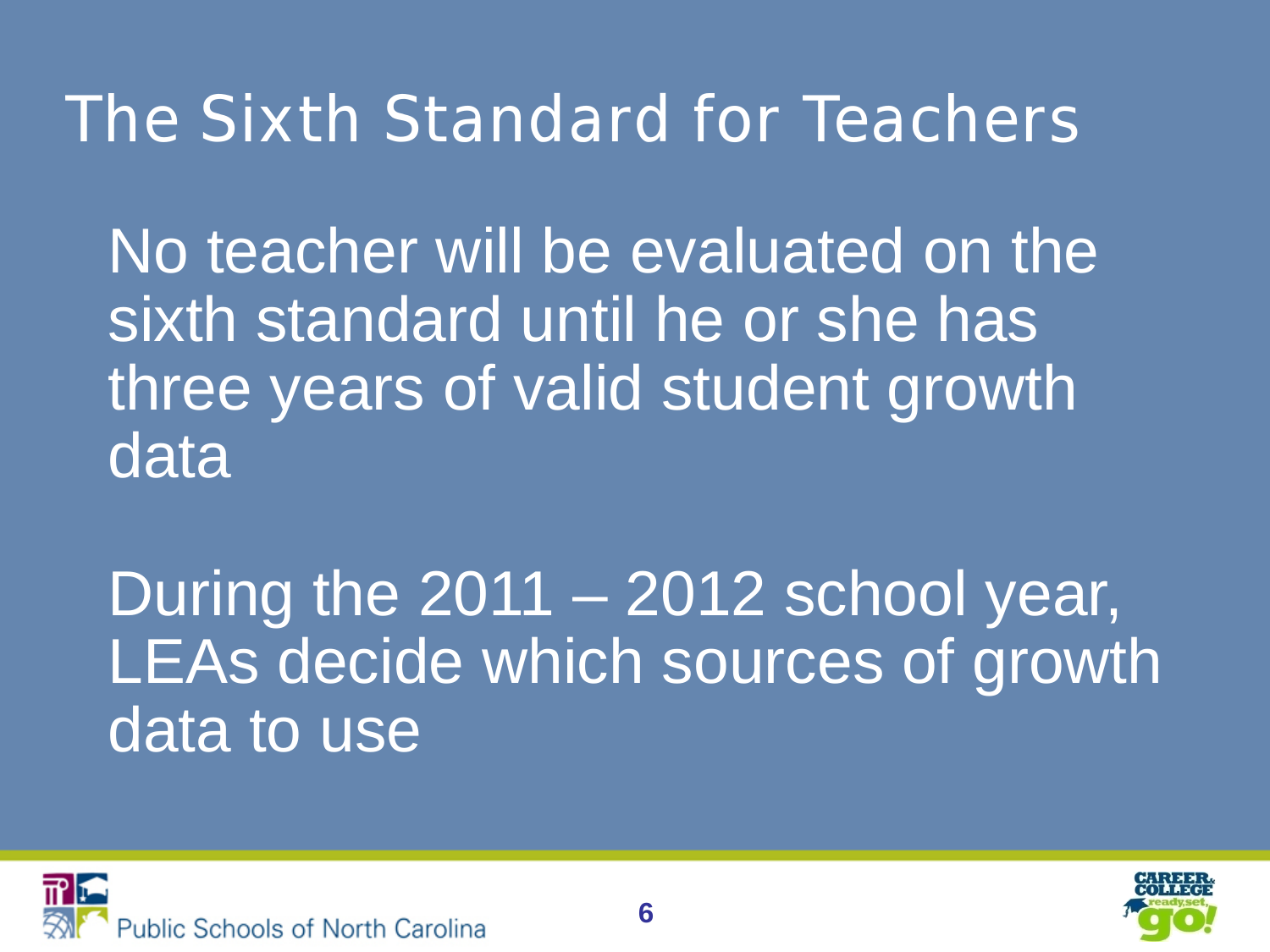

# The Sixth Standard for Teachers
No teacher will be evaluated on the sixth standard until he or she has three years of valid student growth data

During the 2011 – 2012 school year, LEAs decide which sources of growth data to use

6